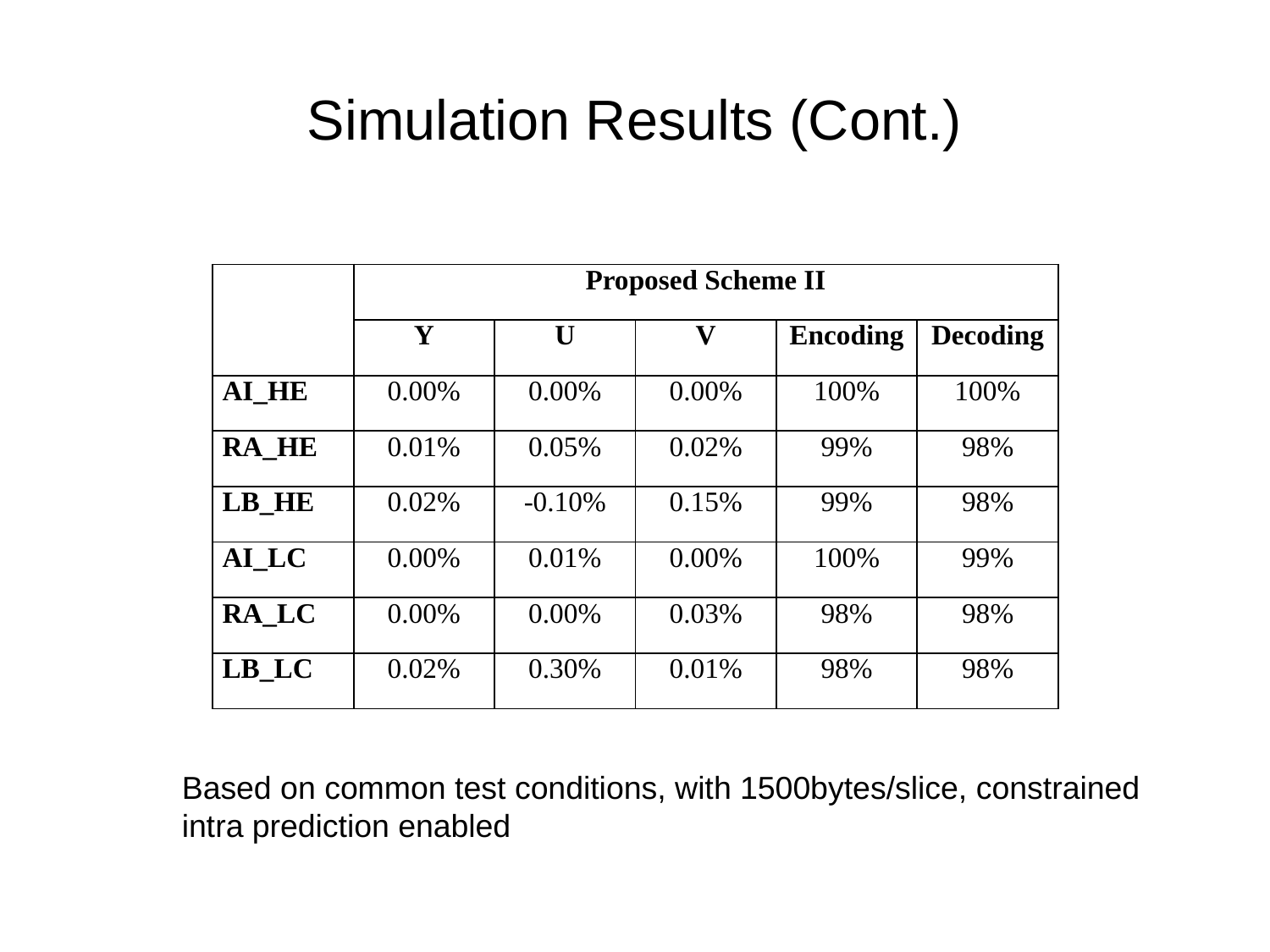

# Simulation Results (Cont.)
|  | Proposed Scheme II |  |  |  |  |
| --- | --- | --- | --- | --- | --- |
|  | Y | U | V | Encoding | Decoding |
| AI\_HE | 0.00% | 0.00% | 0.00% | 100% | 100% |
| RA\_HE | 0.01% | 0.05% | 0.02% | 99% | 98% |
| LB\_HE | 0.02% | -0.10% | 0.15% | 99% | 98% |
| AI\_LC | 0.00% | 0.01% | 0.00% | 100% | 99% |
| RA\_LC | 0.00% | 0.00% | 0.03% | 98% | 98% |
| LB\_LC | 0.02% | 0.30% | 0.01% | 98% | 98% |
Based on common test conditions, with 1500bytes/slice, constrained intra prediction enabled